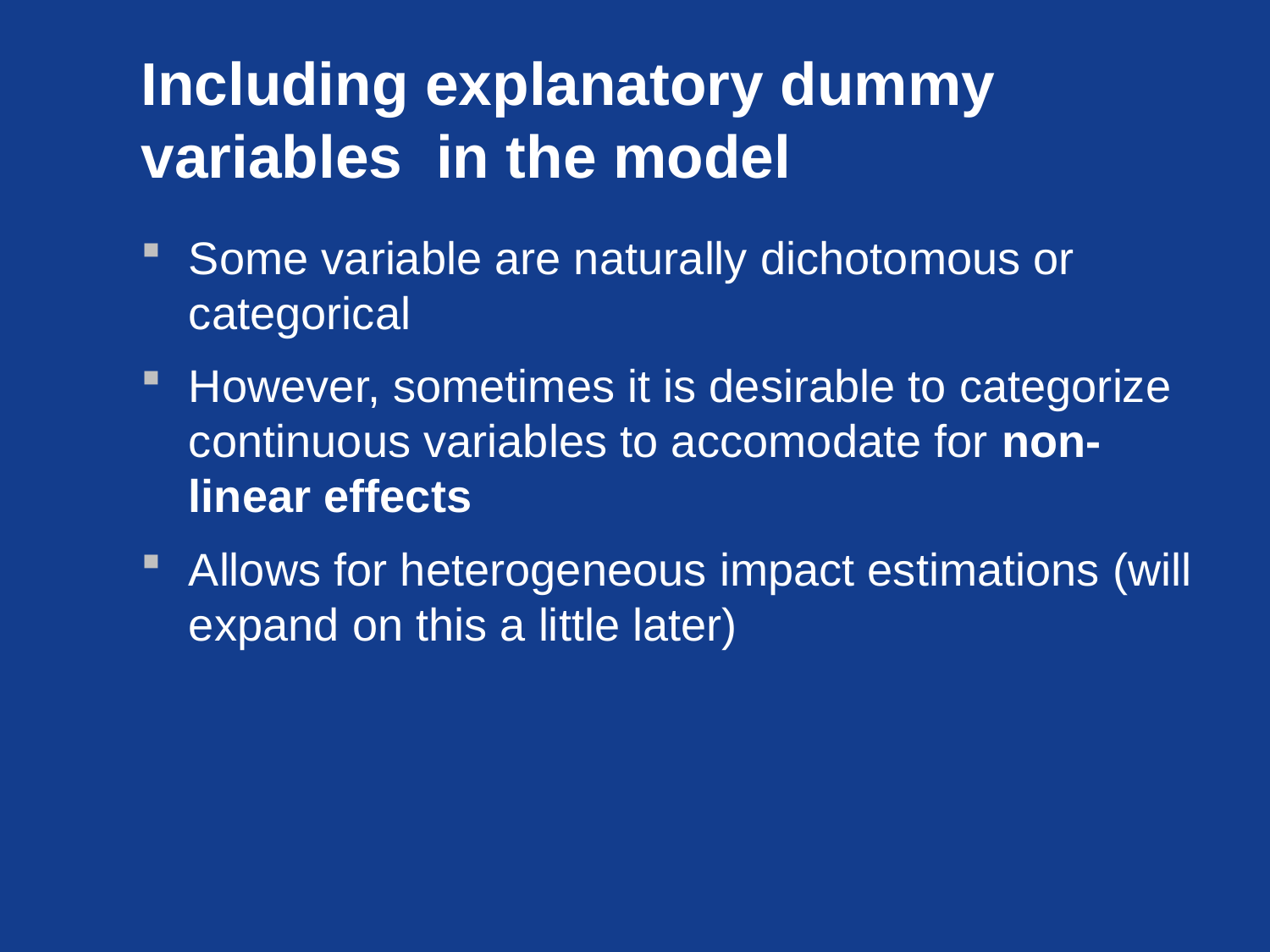

# Including explanatory dummy variables  in the model
Some variable are naturally dichotomous or categorical
However, sometimes it is desirable to categorize continuous variables to accomodate for non-linear effects
Allows for heterogeneous impact estimations (will expand on this a little later)